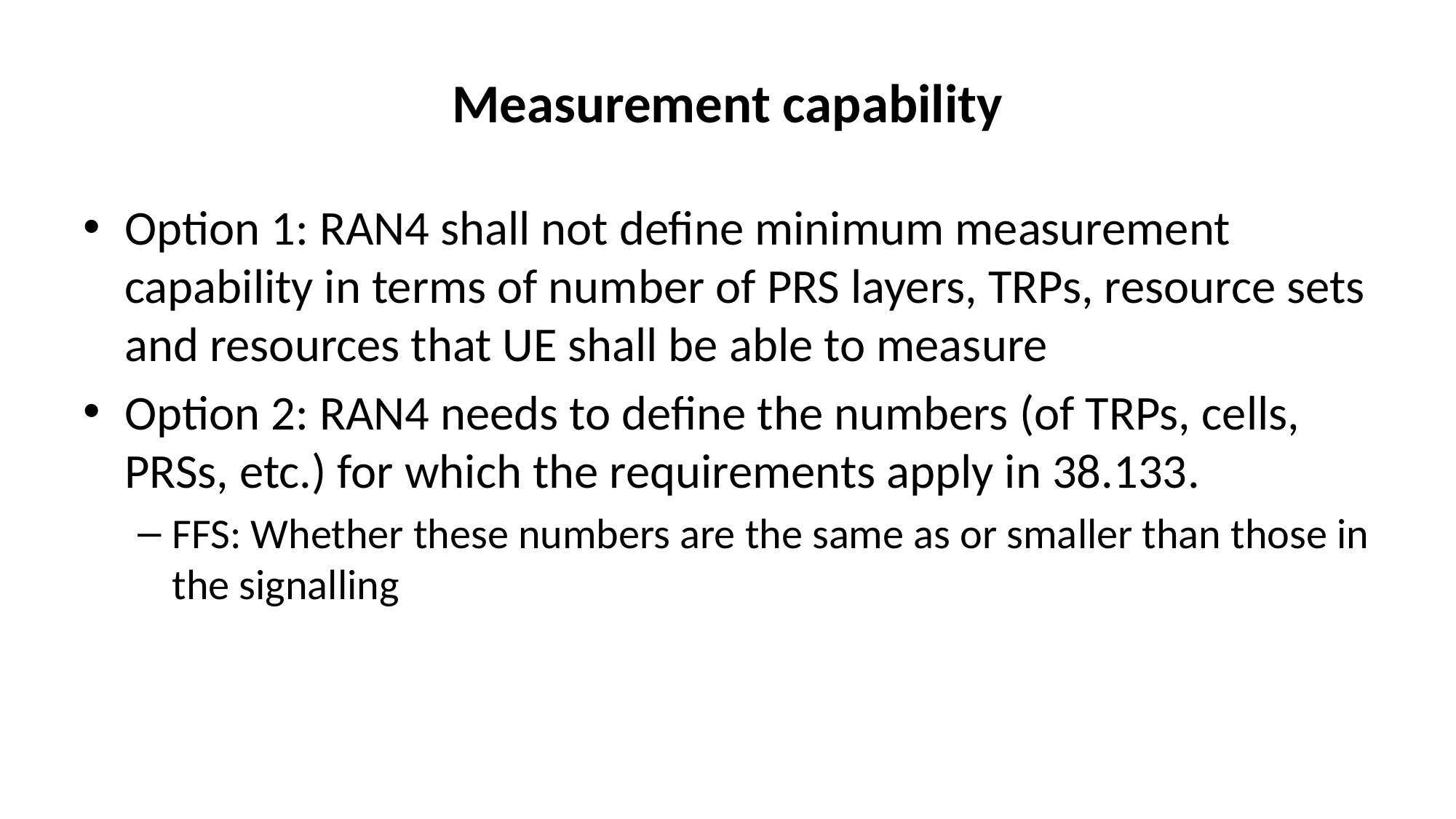

# Measurement capability
Option 1: RAN4 shall not define minimum measurement capability in terms of number of PRS layers, TRPs, resource sets and resources that UE shall be able to measure
Option 2: RAN4 needs to define the numbers (of TRPs, cells, PRSs, etc.) for which the requirements apply in 38.133.
FFS: Whether these numbers are the same as or smaller than those in the signalling